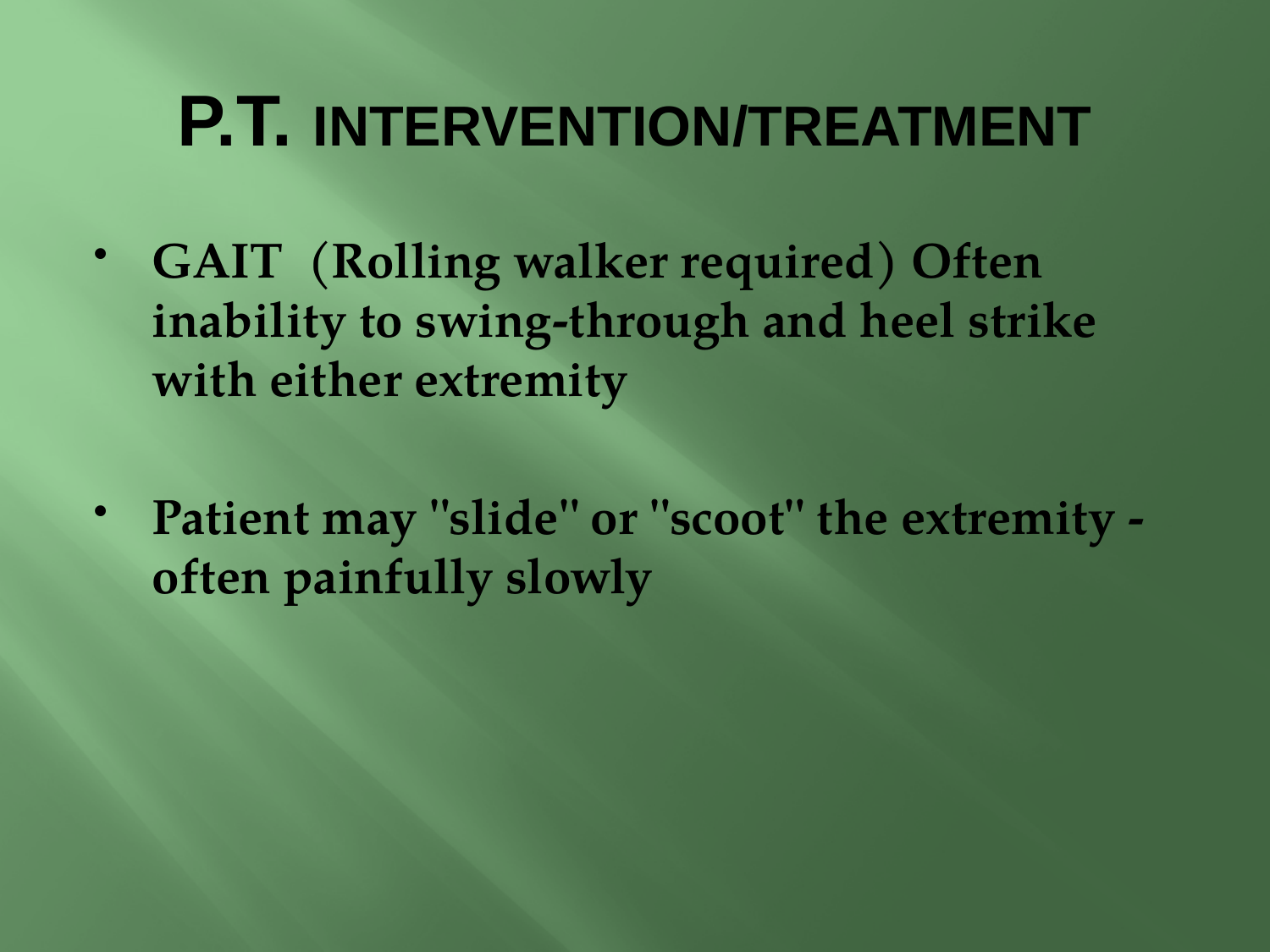

# P.T. INTERVENTION/TREATMENT
GAIT  (Rolling walker required) Often inability to swing-through and heel strike with either extremity

Patient may "slide" or "scoot" the extremity - often painfully slowly